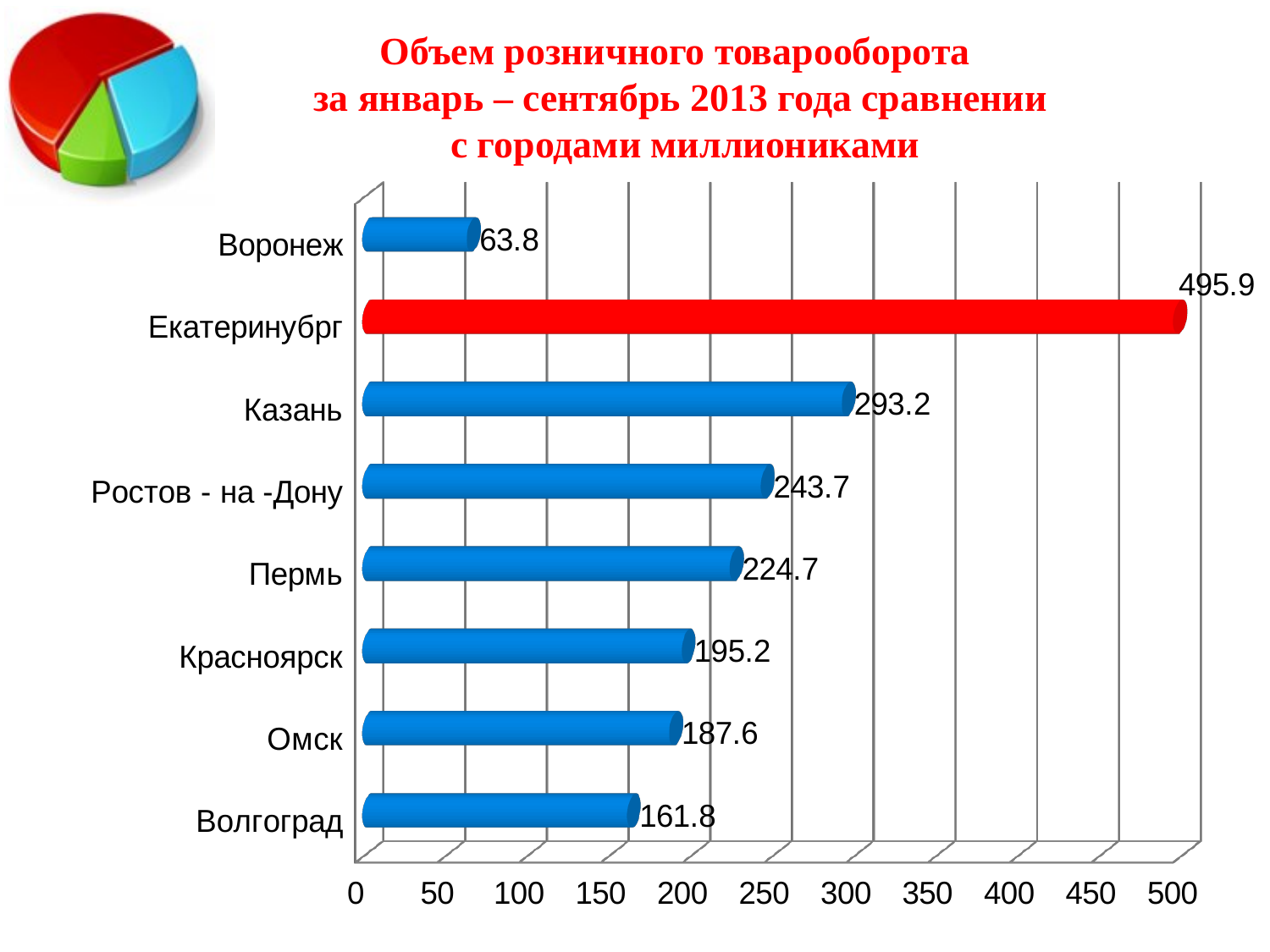

# Объем розничного товарооборота за январь – сентябрь 2013 года сравнении с городами миллиониками

[unsupported chart]